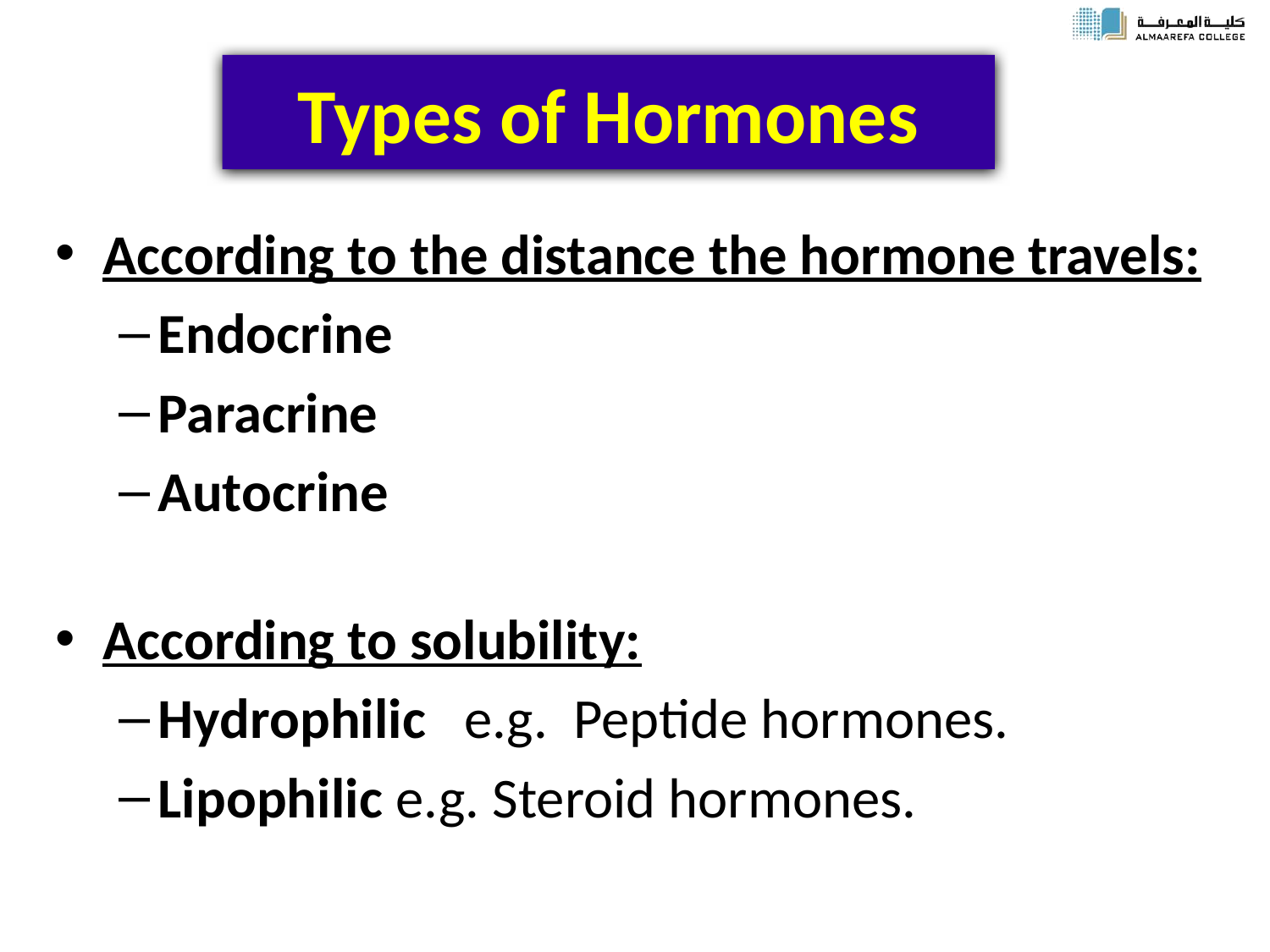

# Types of Hormones
According to the distance the hormone travels:
Endocrine
Paracrine
Autocrine

According to solubility:
Hydrophilic   e.g.  Peptide hormones.
Lipophilic e.g. Steroid hormones.